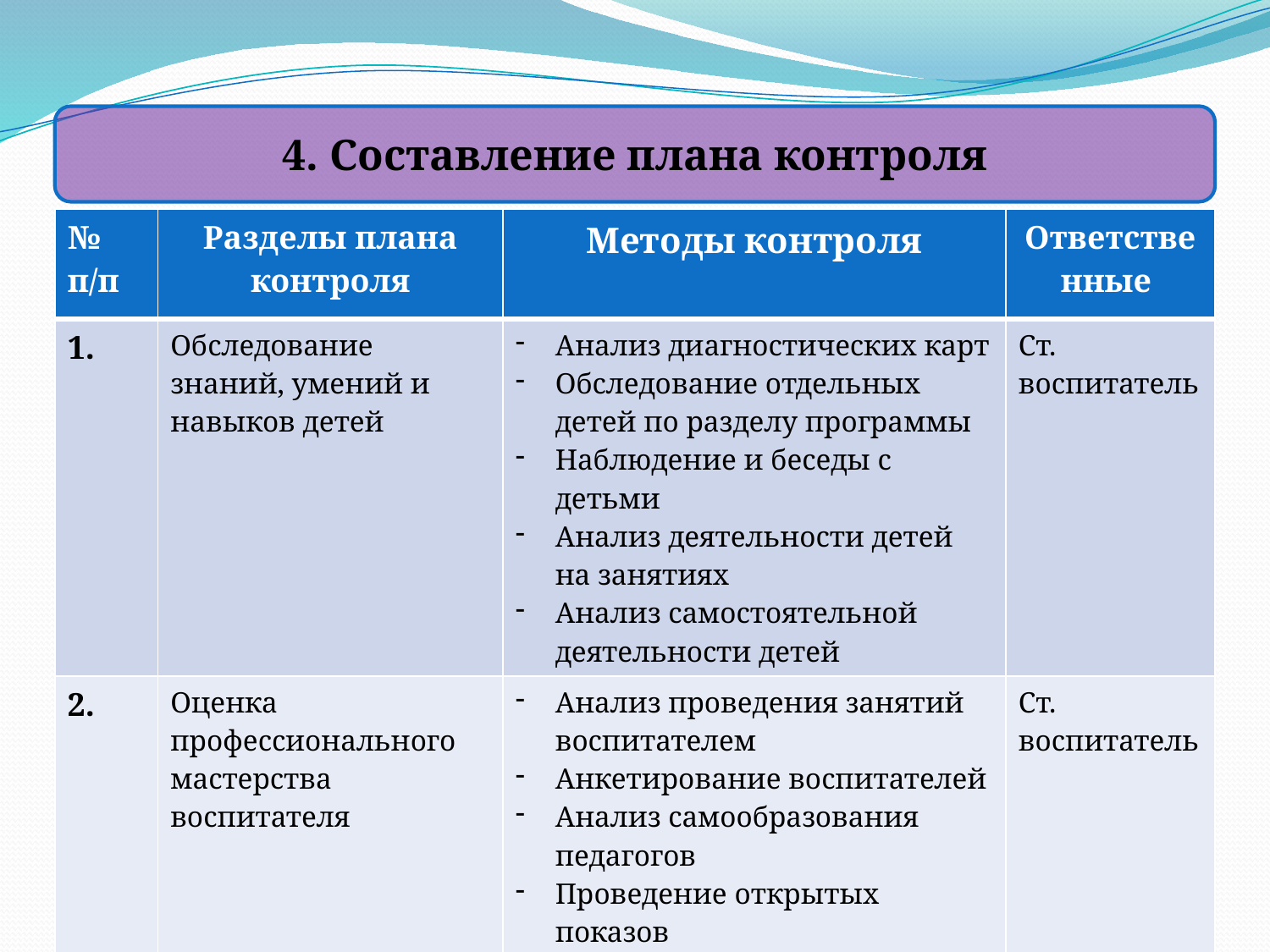

#
4. Составление плана контроля
| № п/п | Разделы плана контроля | Методы контроля | Ответственные |
| --- | --- | --- | --- |
| 1. | Обследование знаний, умений и навыков детей | Анализ диагностических карт Обследование отдельных детей по разделу программы Наблюдение и беседы с детьми Анализ деятельности детей на занятиях Анализ самостоятельной деятельности детей | Ст. воспитатель |
| 2. | Оценка профессионального мастерства воспитателя | Анализ проведения занятий воспитателем Анкетирование воспитателей Анализ самообразования педагогов Проведение открытых показов Анализ предметно-развивающей среды в группе (компетентность воспитателя при ее создании) | Ст. воспитатель |